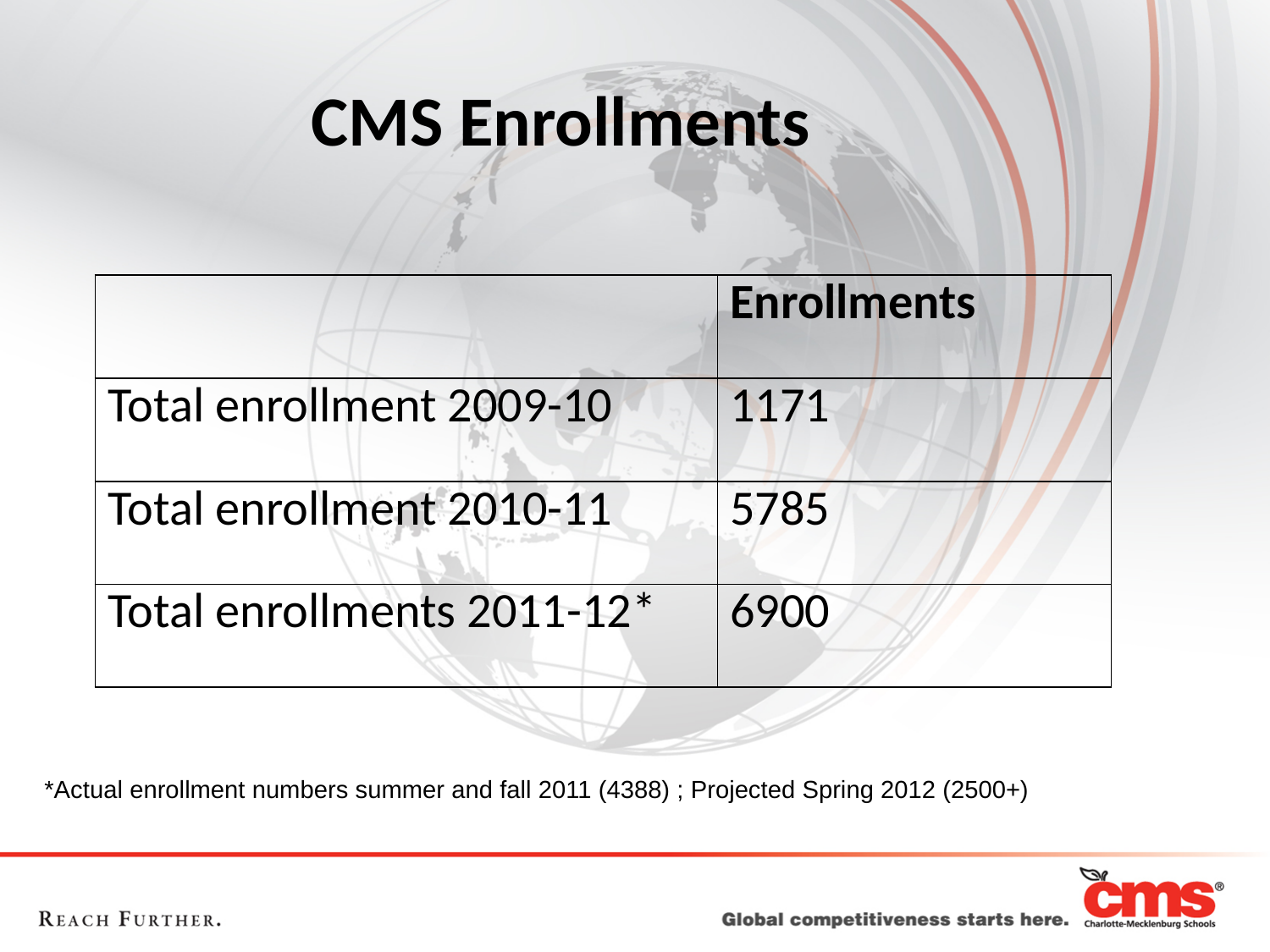

# CMS Enrollments
|  | Enrollments |
| --- | --- |
| Total enrollment 2009-10 | 1171 |
| Total enrollment 2010-11 | 5785 |
| Total enrollments 2011-12\* | 6900 |

*Actual enrollment numbers summer and fall 2011 (4388) ; Projected Spring 2012 (2500+)